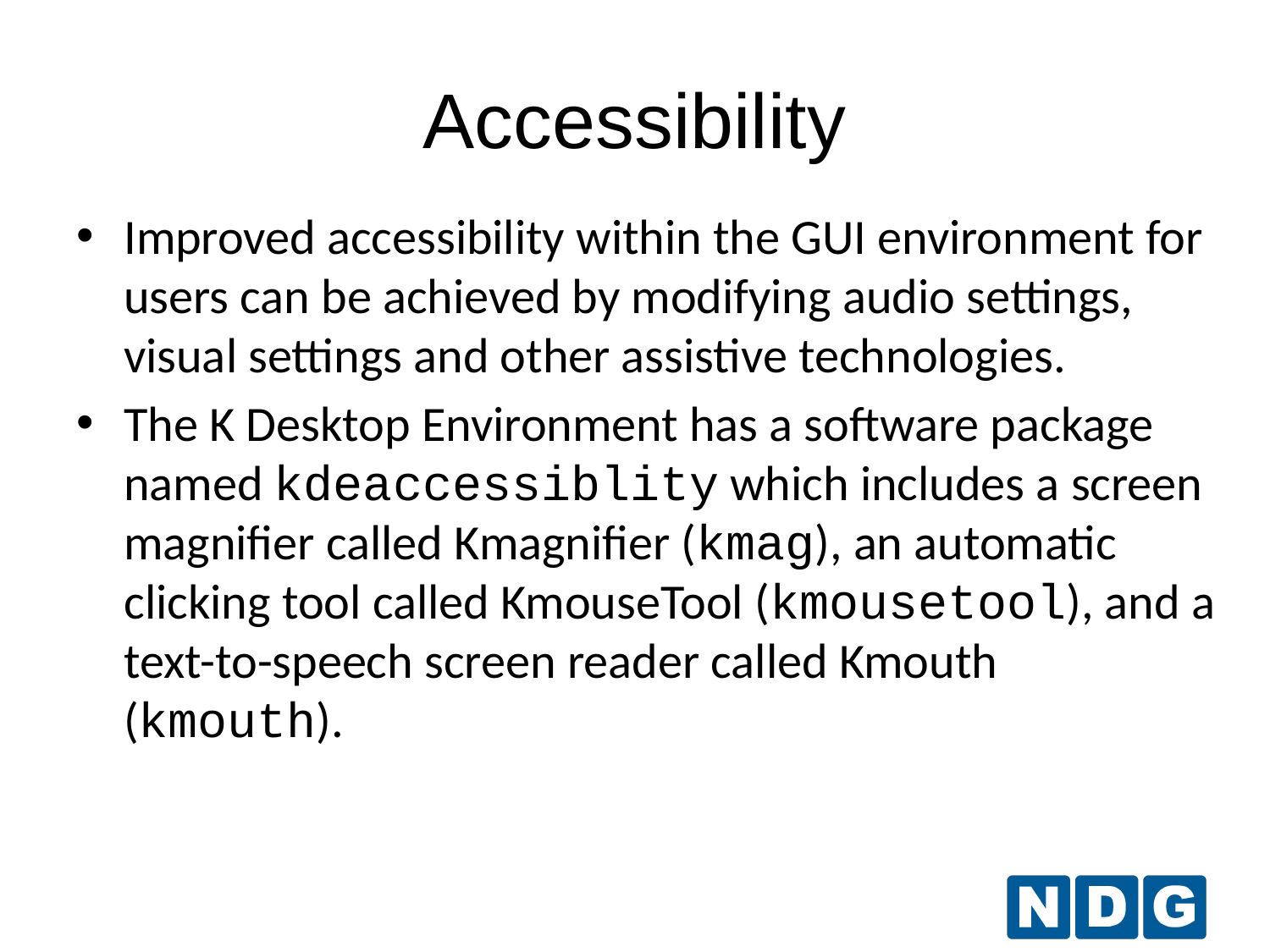

# Accessibility
Improved accessibility within the GUI environment for users can be achieved by modifying audio settings, visual settings and other assistive technologies.
The K Desktop Environment has a software package named kdeaccessiblity which includes a screen magnifier called Kmagnifier (kmag), an automatic clicking tool called KmouseTool (kmousetool), and a text-to-speech screen reader called Kmouth (kmouth).